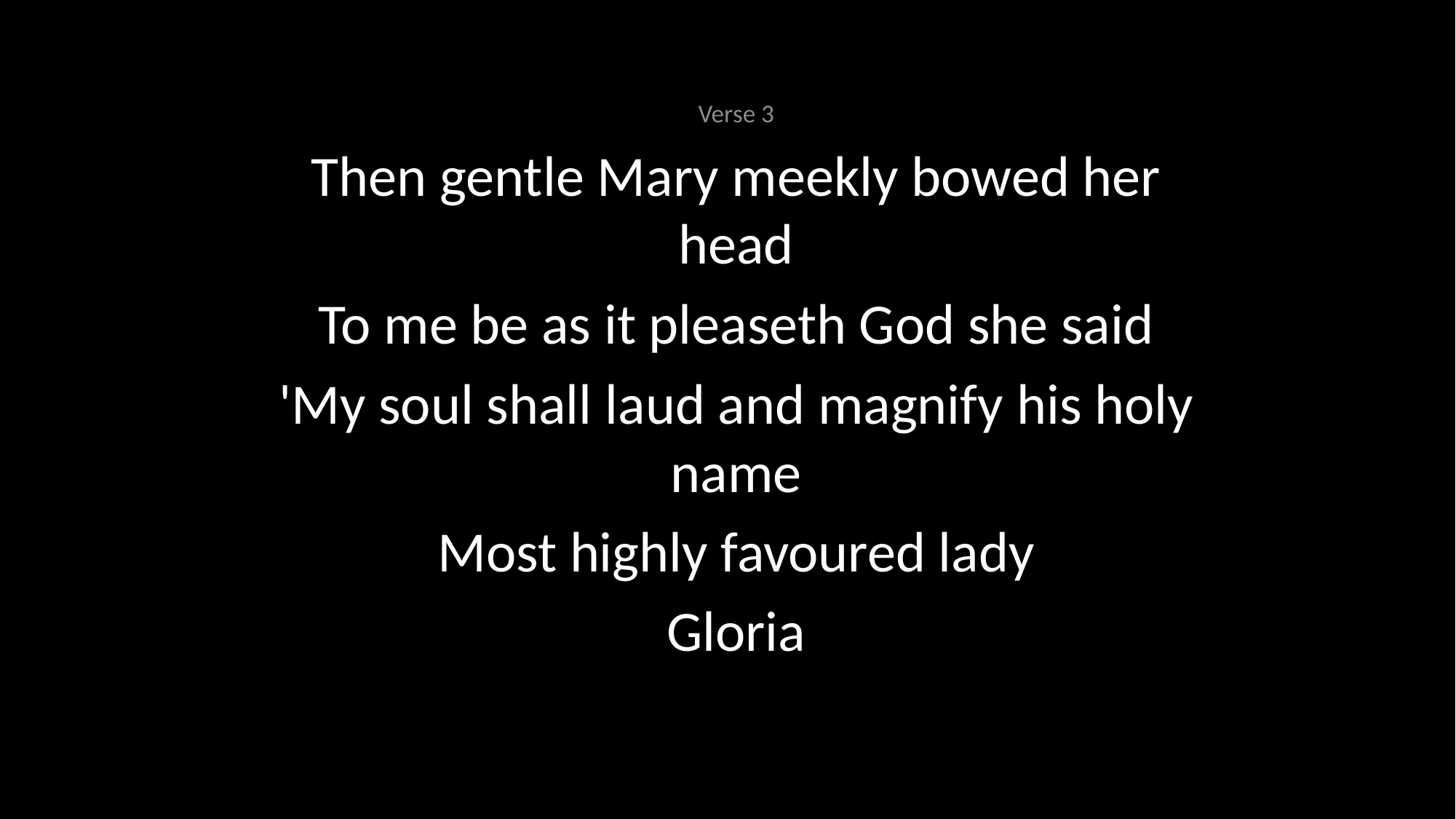

Verse 3
Then gentle Mary meekly bowed her head
To me be as it pleaseth God she said
'My soul shall laud and magnify his holy name
Most highly favoured lady
Gloria